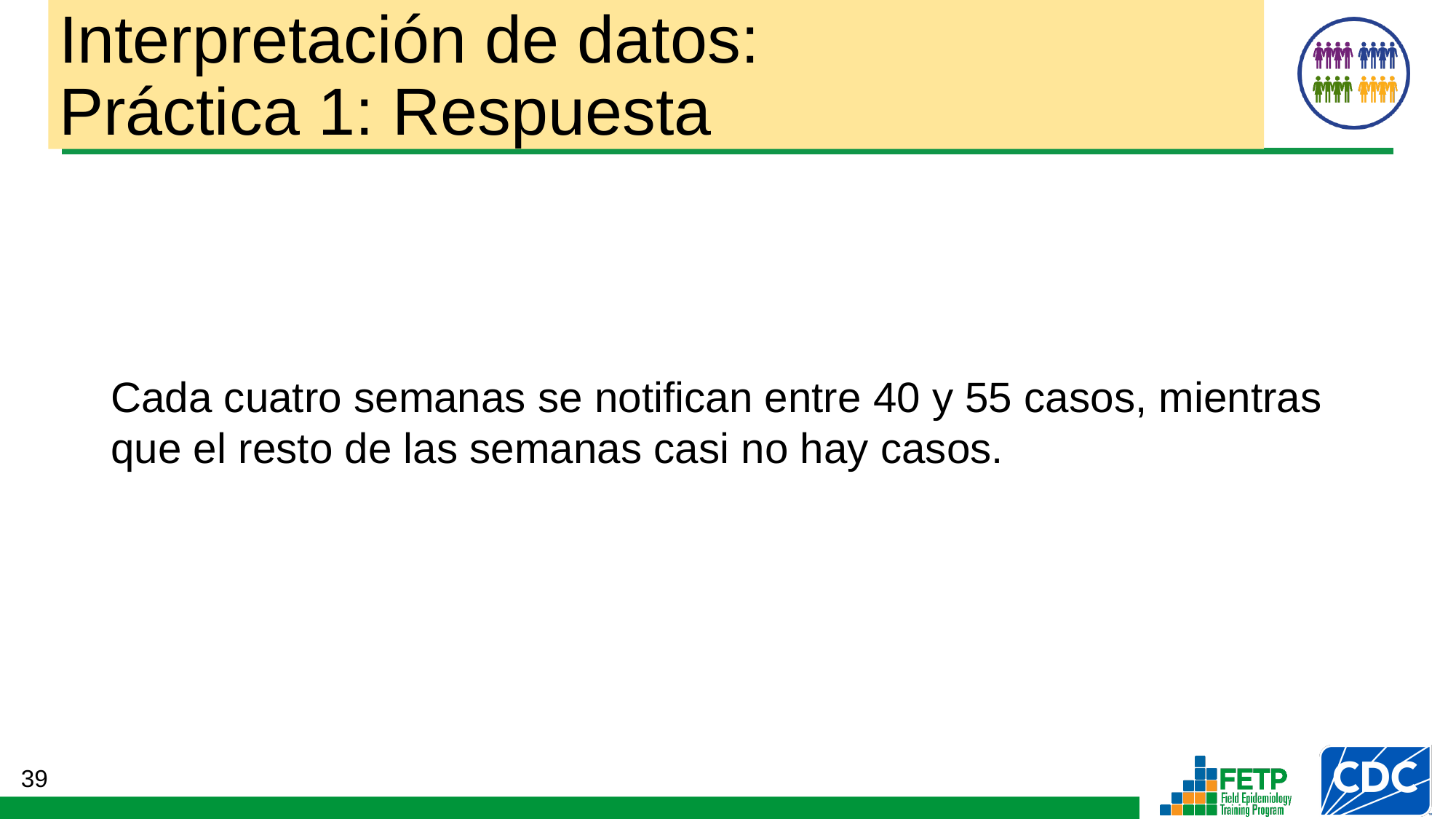

# Interpretación de datos: Práctica 1: Respuesta
Cada cuatro semanas se notifican entre 40 y 55 casos, mientras que el resto de las semanas casi no hay casos.